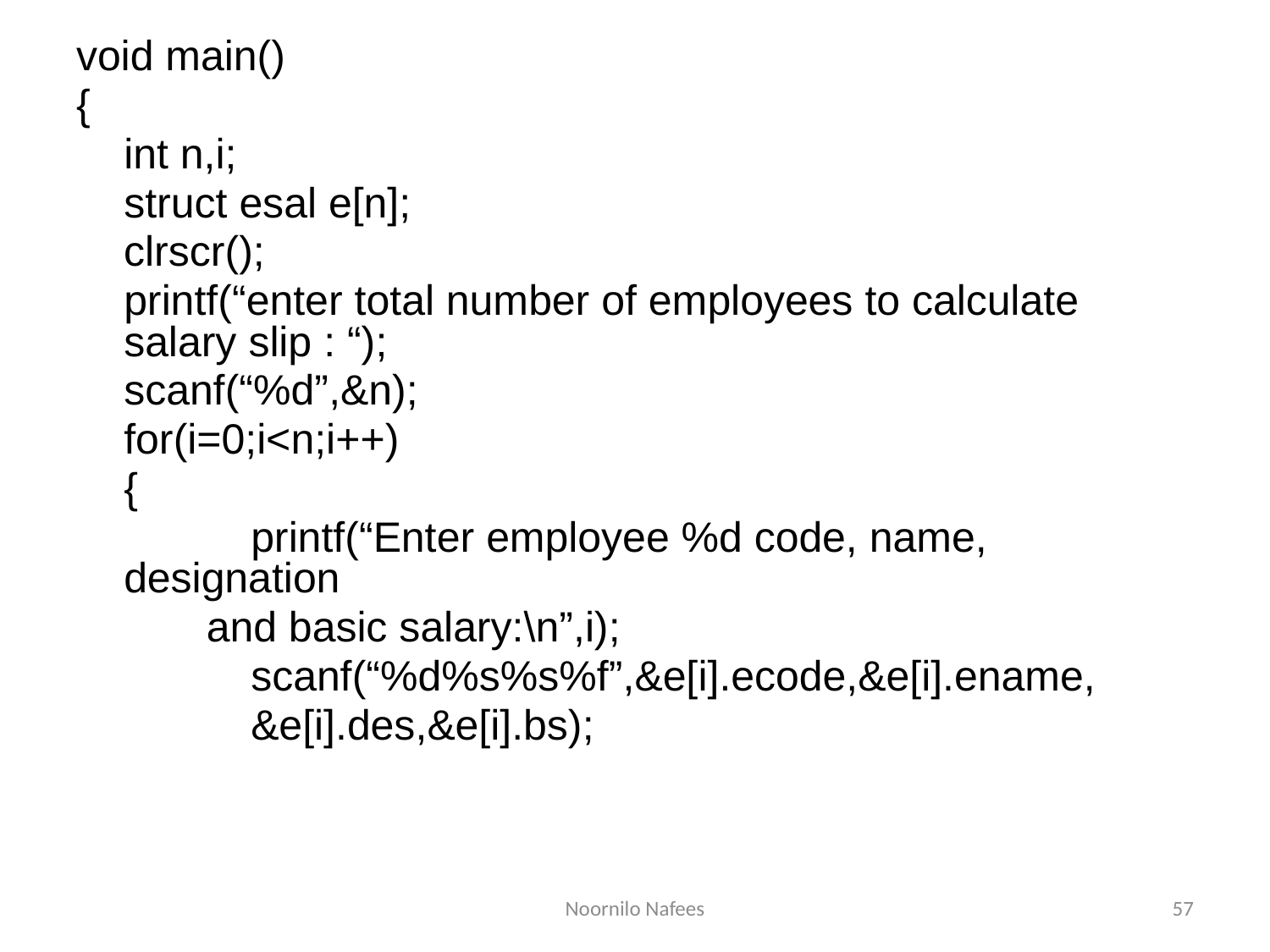

void main()
{
	int n,i;
	struct esal e[n];
    clrscr();
	printf(“enter total number of employees to calculate salary slip : “);
	scanf(“%d”,&n);
	for(i=0;i<n;i++)
	{
		printf(“Enter employee %d code, name, designation
           and basic salary:\n”,i);
		scanf(“%d%s%s%f”,&e[i].ecode,&e[i].ename,
		&e[i].des,&e[i].bs);

Noornilo Nafees
57